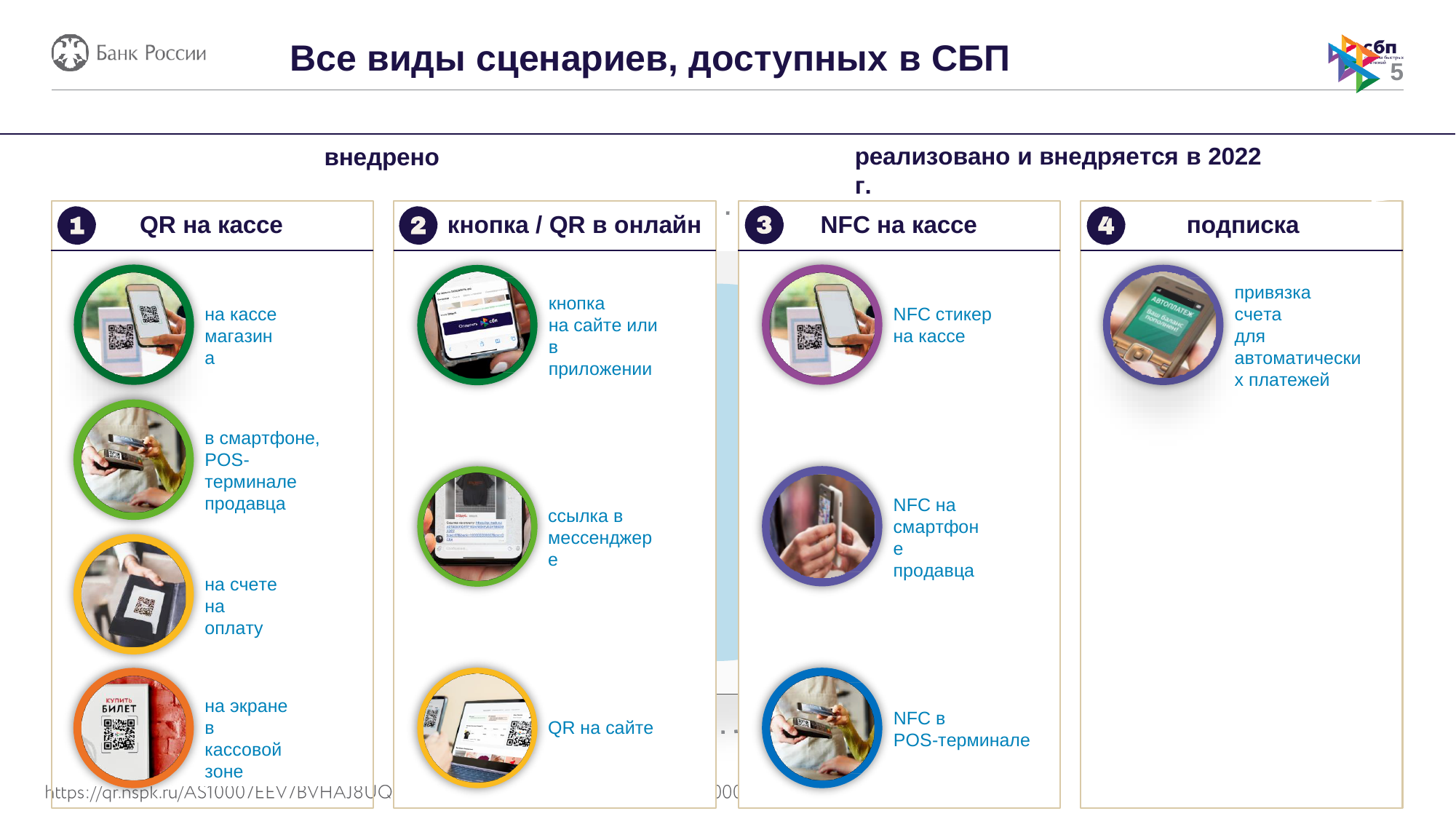

# Все виды сценариев, доступных в СБП

5

реализовано и внедряется в 2022 г.
внедрено

3
QR на кассе
кнопка / QR в онлайн
NFC на кассе	подписка
1
2
4

привязка счета для
автоматических платежей

кнопка
на сайте или в приложении

на кассе магазина
NFC стикер на кассе

в смартфоне, POS-терминале продавца

NFC на смартфоне продавца
ссылка в мессенджере

на счете на оплату

на экране в кассовой зоне
NFC в
POS-терминале
QR на сайте